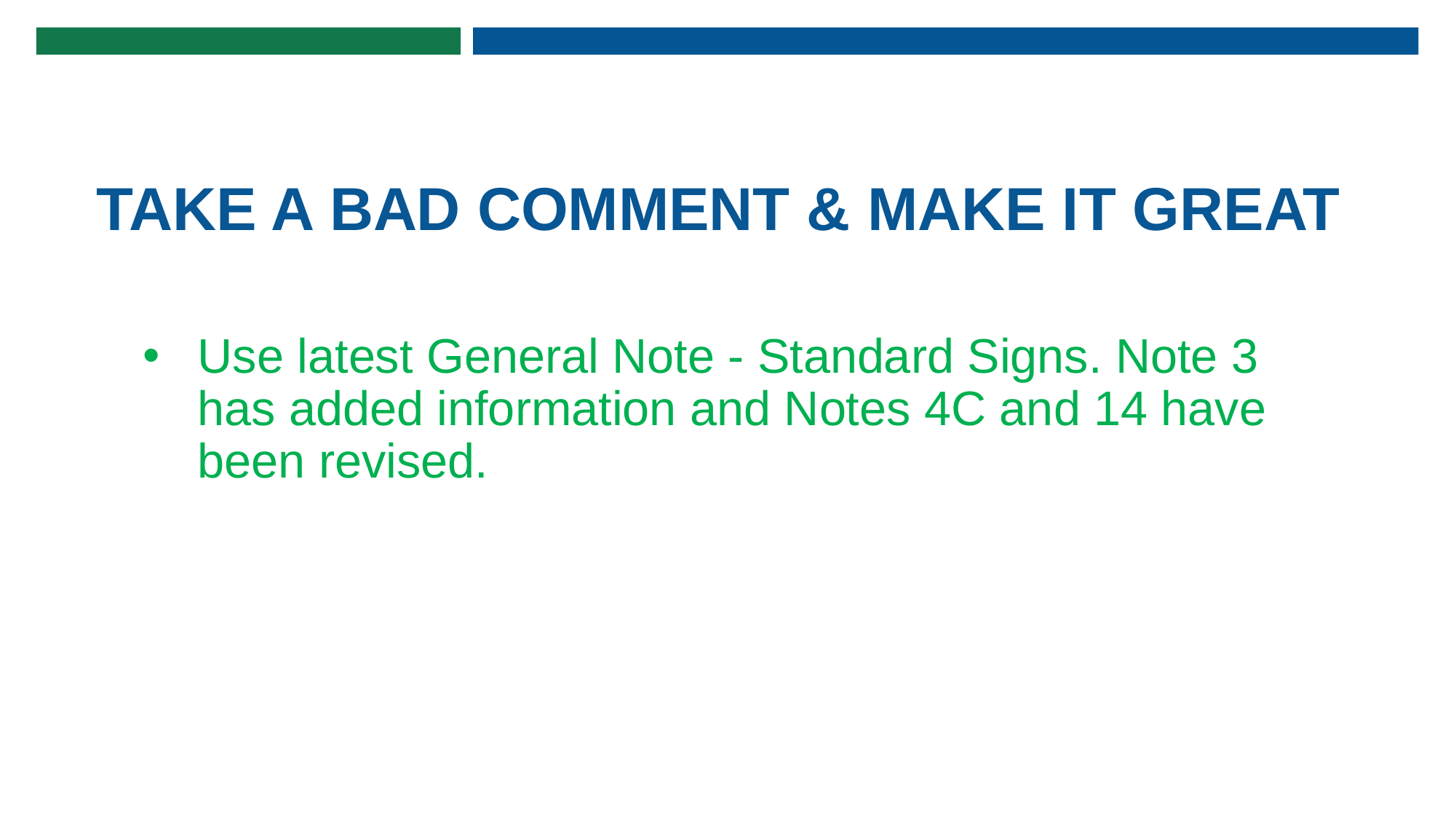

# TAKE A BAD COMMENT & MAKE IT GREAT
Use latest General Note - Standard Signs. Note 3 has added information and Notes 4C and 14 have been revised.